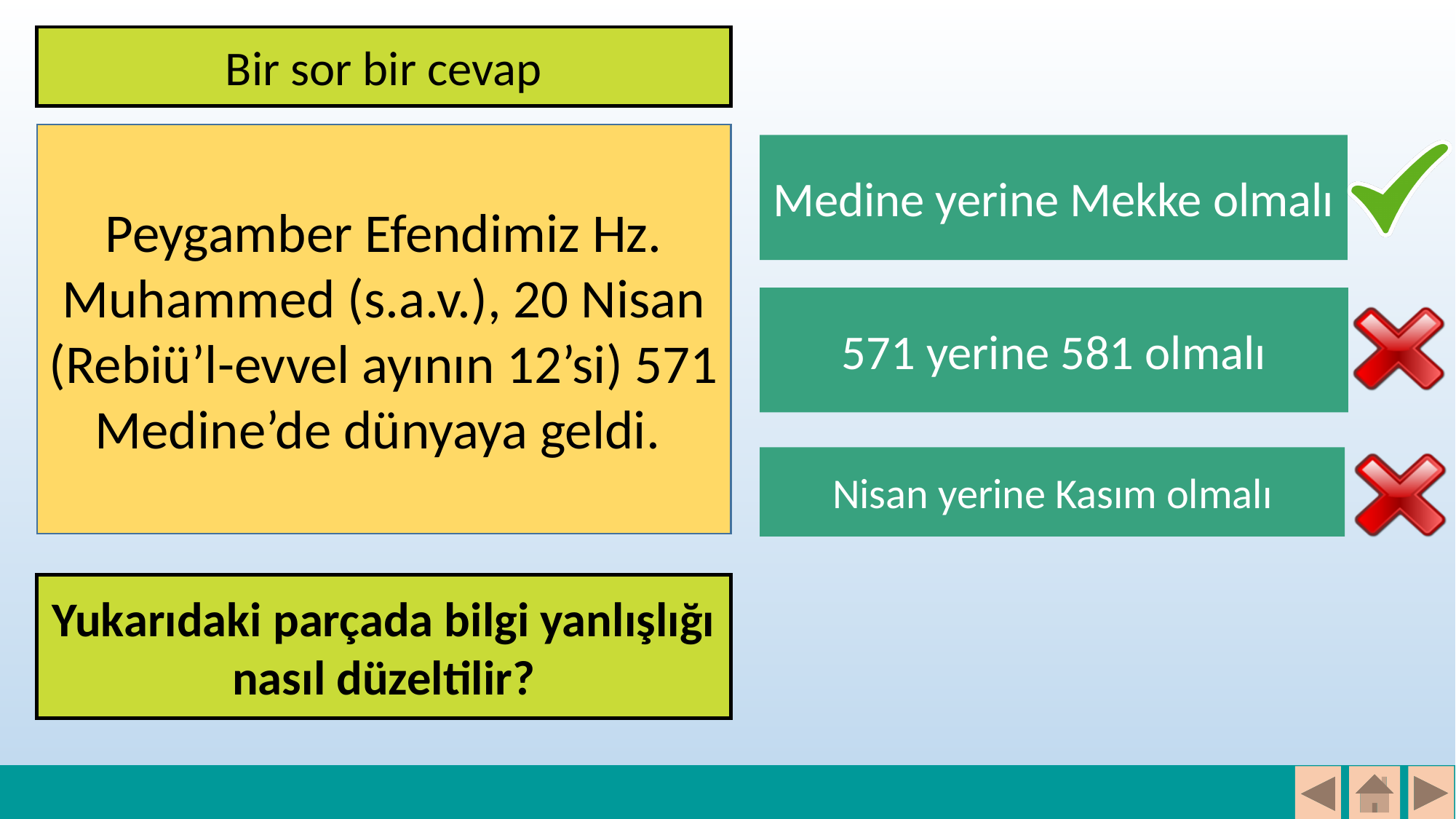

Bir sor bir cevap
Peygamber Efendimiz Hz. Muhammed (s.a.v.), 20 Nisan (Rebiü’l-evvel ayının 12’si) 571 Medine’de dünyaya geldi.
Medine yerine Mekke olmalı

571 yerine 581 olmalı

Nisan yerine Kasım olmalı

Yukarıdaki parçada bilgi yanlışlığı nasıl düzeltilir?